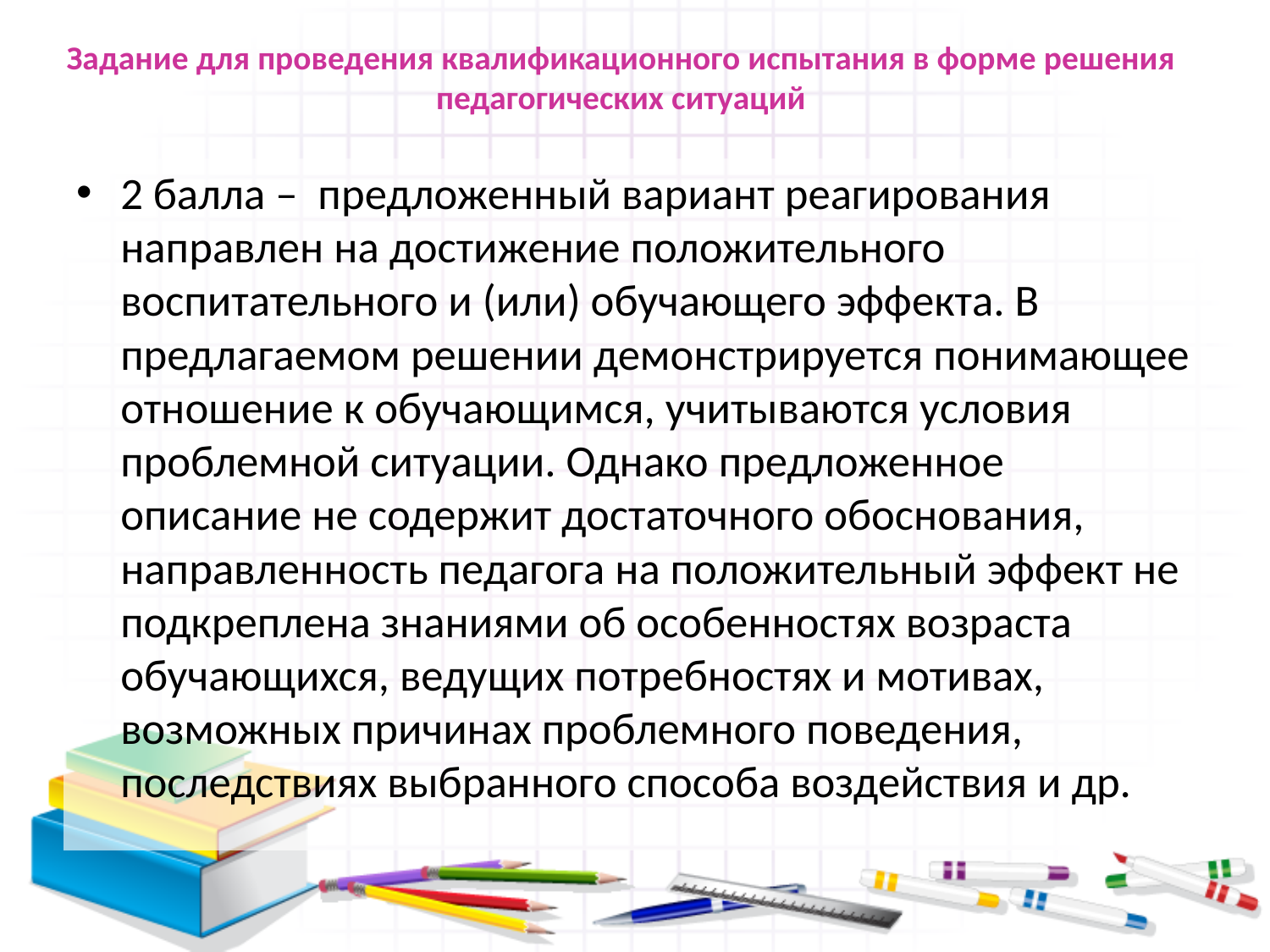

# Задание для проведения квалификационного испытания в форме решения педагогических ситуаций
2 балла –  предложенный вариант реагирования направлен на достижение положительного воспитательного и (или) обучающего эффекта. В предлагаемом решении демонстрируется понимающее отношение к обучающимся, учитываются условия проблемной ситуации. Однако предложенное описание не содержит достаточного обоснования, направленность педагога на положительный эффект не подкреплена знаниями об особенностях возраста обучающихся, ведущих потребностях и мотивах, возможных причинах проблемного поведения, последствиях выбранного способа воздействия и др.